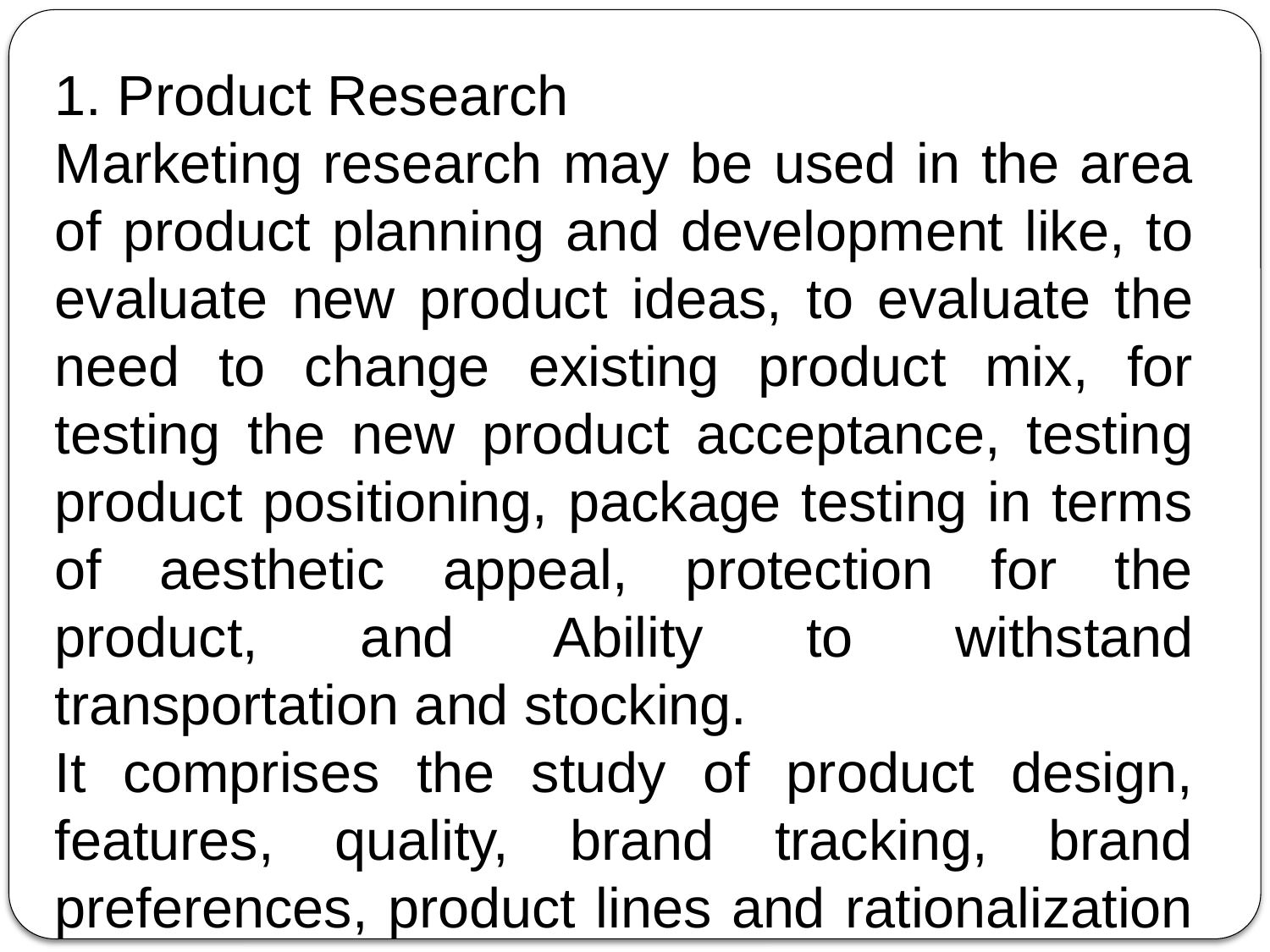

1. Product Research
Marketing research may be used in the area of product planning and development like, to evaluate new product ideas, to evaluate the need to change existing product mix, for testing the new product acceptance, testing product positioning, package testing in terms of aesthetic appeal, protection for the product, and Ability to withstand transportation and stocking.
It comprises the study of product design, features, quality, brand tracking, brand preferences, product lines and rationalization of product lines.